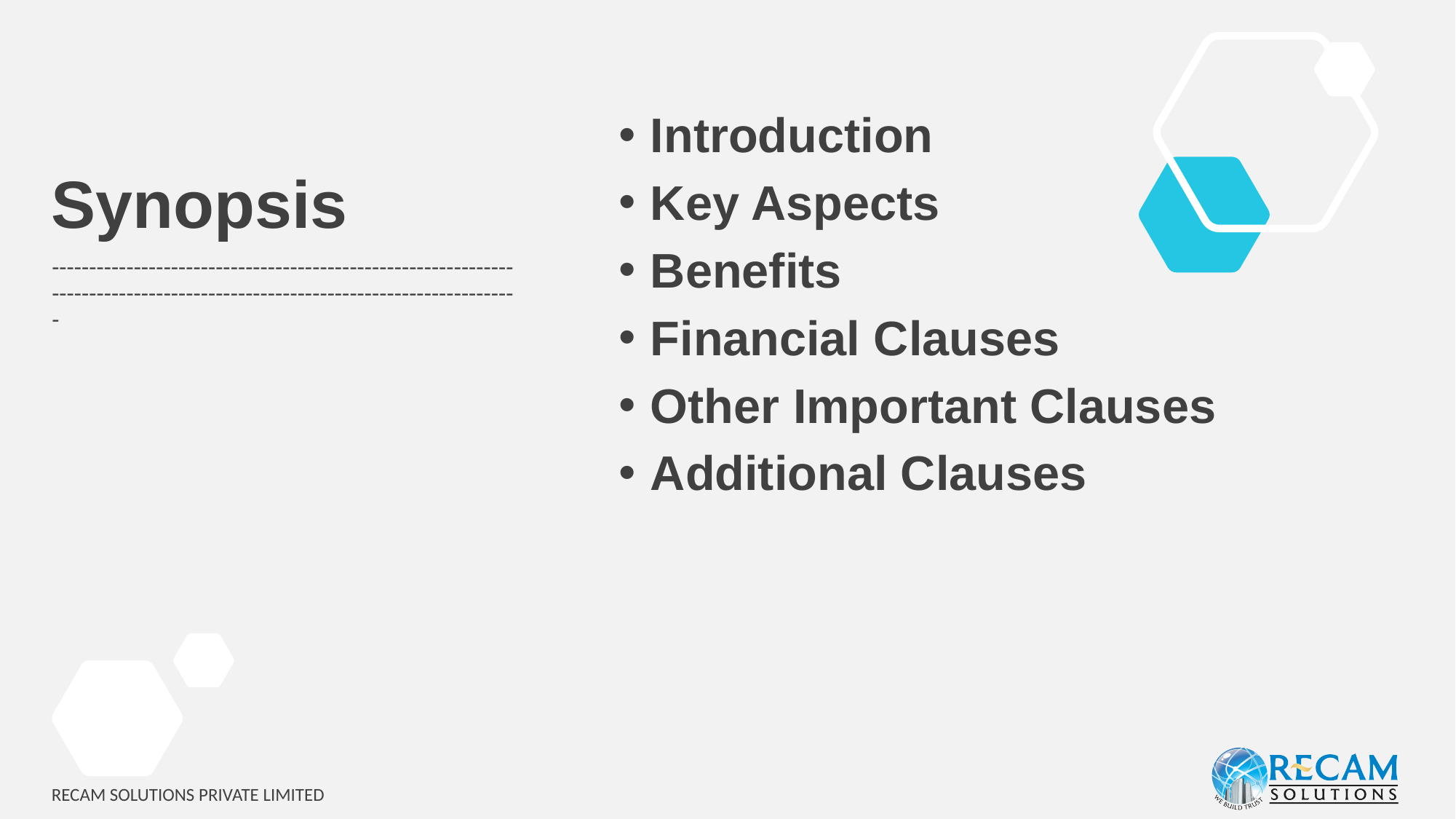

Synopsis
Introduction
Key Aspects
Benefits
Financial Clauses
Other Important Clauses
Additional Clauses
-----------------------------------------------------------------------------------------------------------------------------
RECAM SOLUTIONS PRIVATE LIMITED